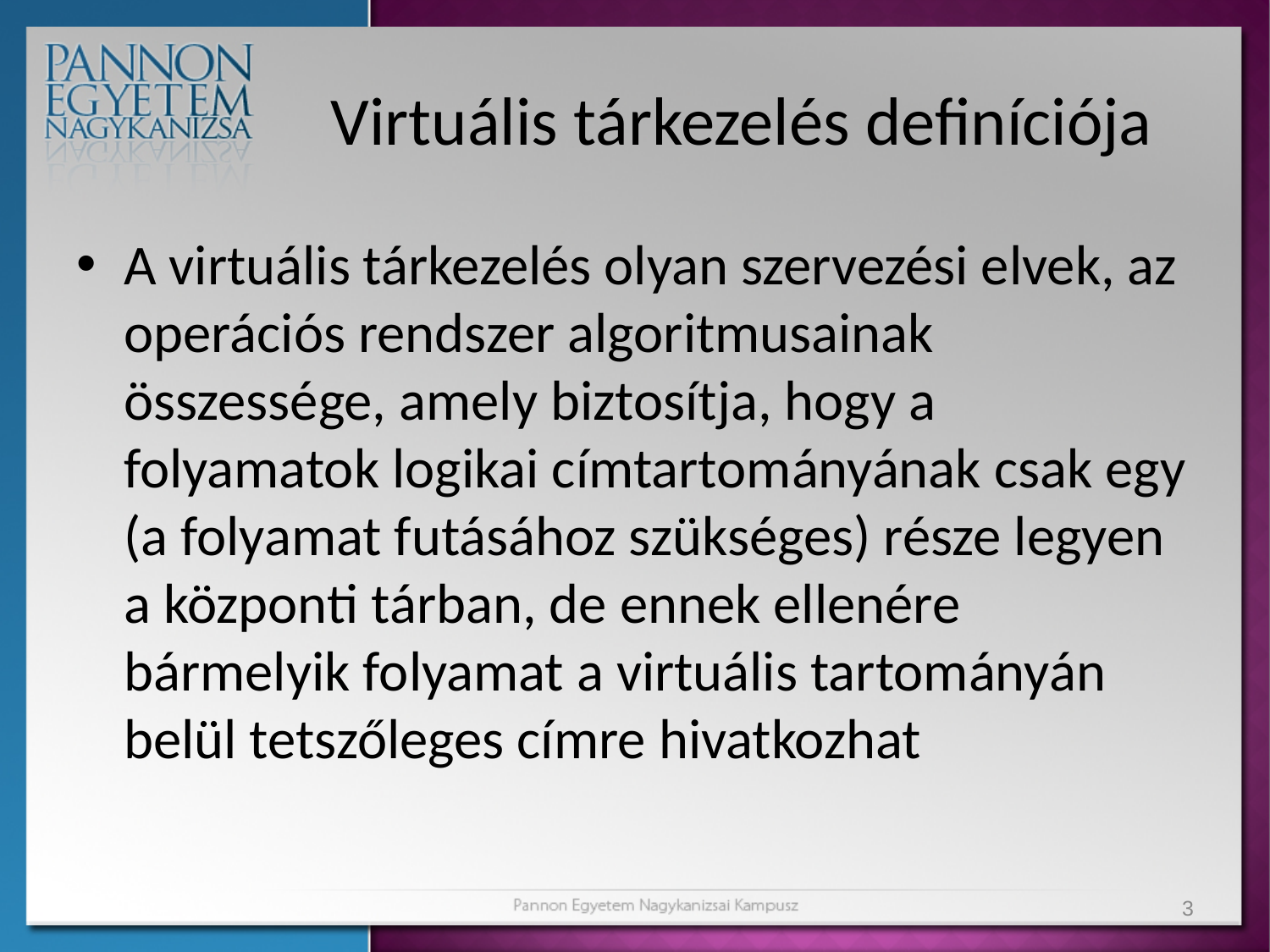

# Virtuális tárkezelés definíciója
A virtuális tárkezelés olyan szervezési elvek, az operációs rendszer algoritmusainak összessége, amely biztosítja, hogy a folyamatok logikai címtartományának csak egy (a folyamat futásához szükséges) része legyen a központi tárban, de ennek ellenére bármelyik folyamat a virtuális tartományán belül tetszőleges címre hivatkozhat
3